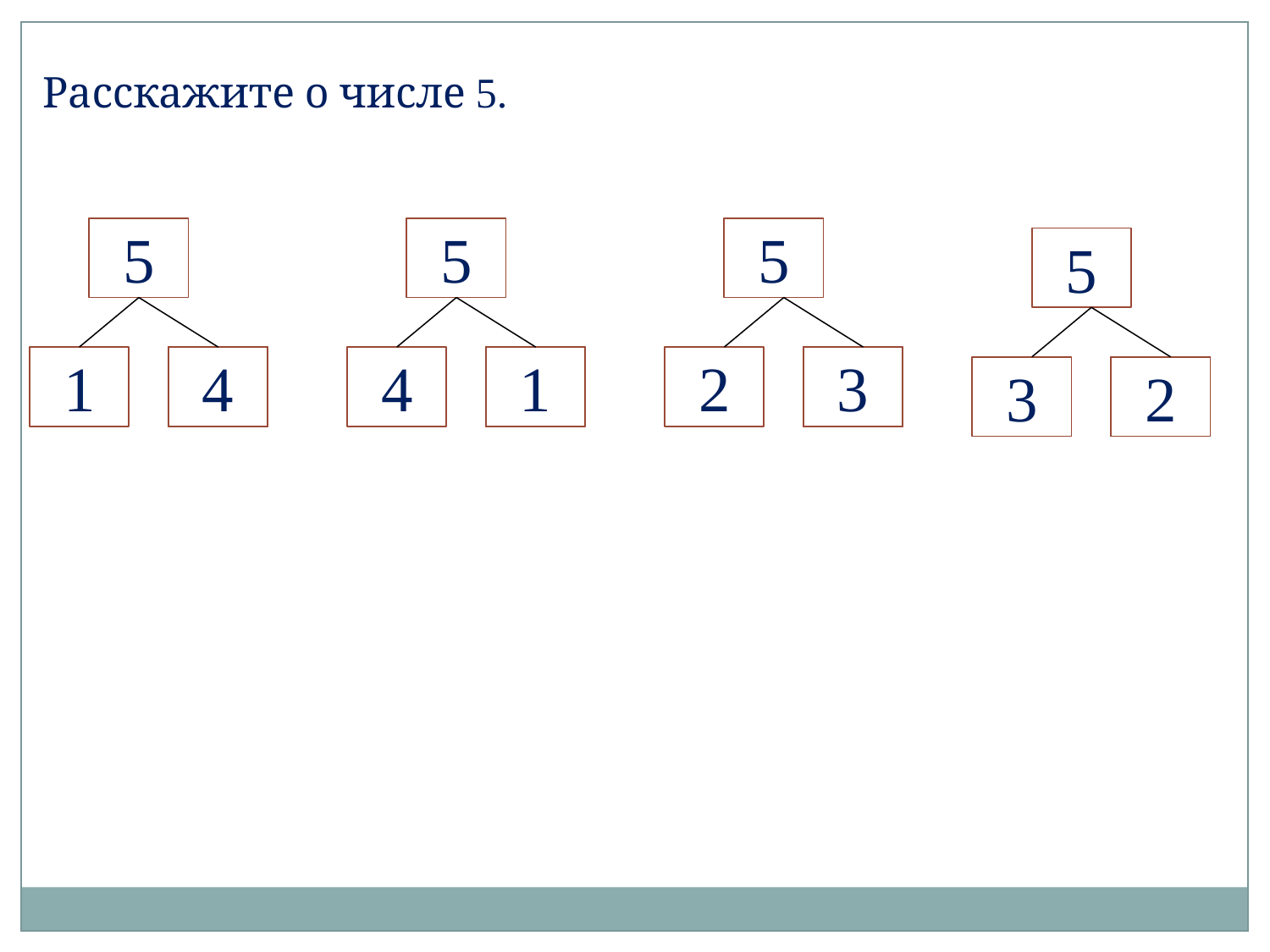

Расскажите о числе 5.
5
1

5
4

5
2

5
3

4
1
3
2